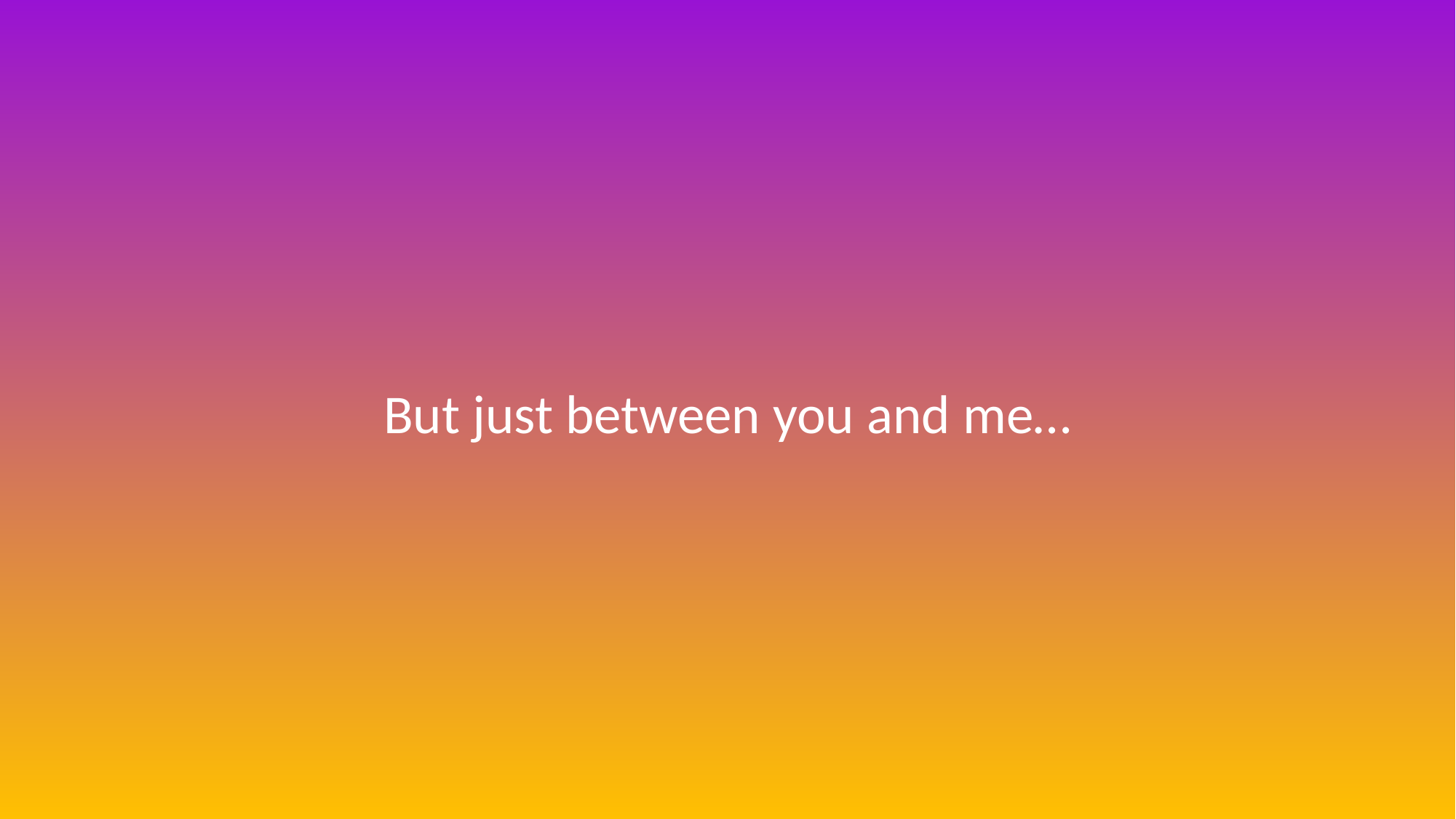

# But just between you and me…